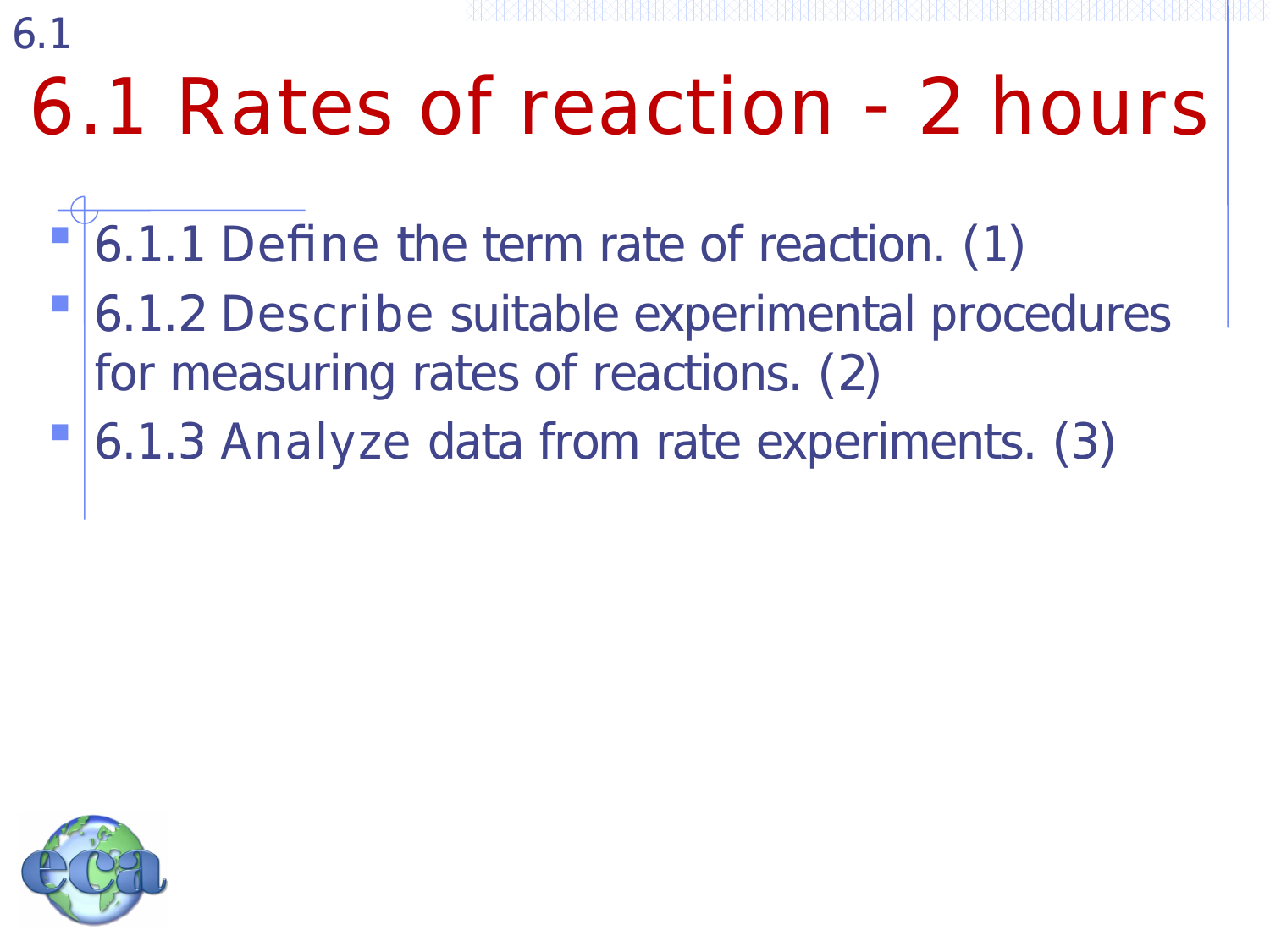

# 6.1 Rates of reaction - 2 hours
6.1.1 Define the term rate of reaction. (1)
6.1.2 Describe suitable experimental procedures for measuring rates of reactions. (2)
6.1.3 Analyze data from rate experiments. (3)